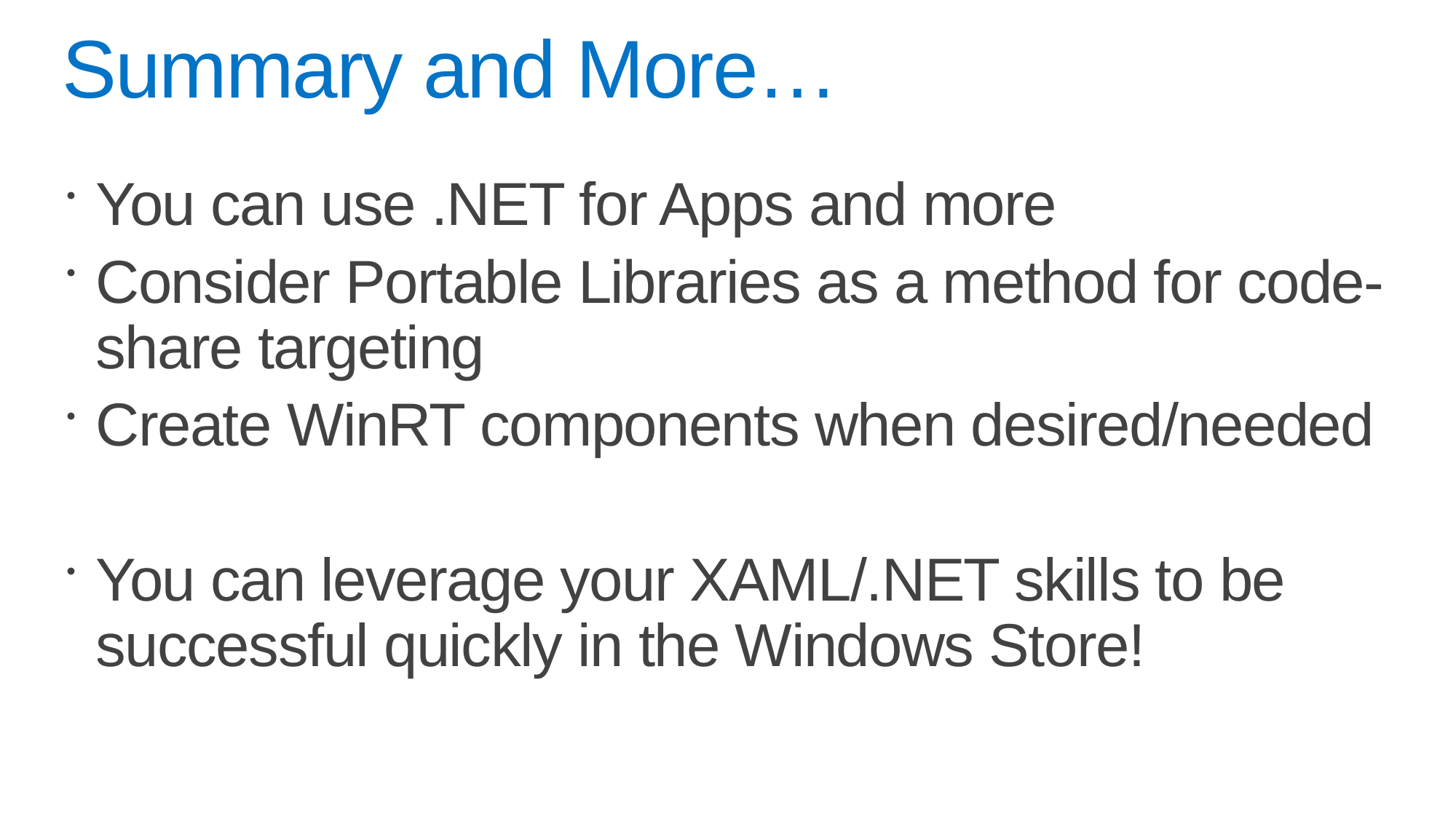

# Summary and More…
You can use .NET for Apps and more
Consider Portable Libraries as a method for code-share targeting
Create WinRT components when desired/needed

You can leverage your XAML/.NET skills to be successful quickly in the Windows Store!